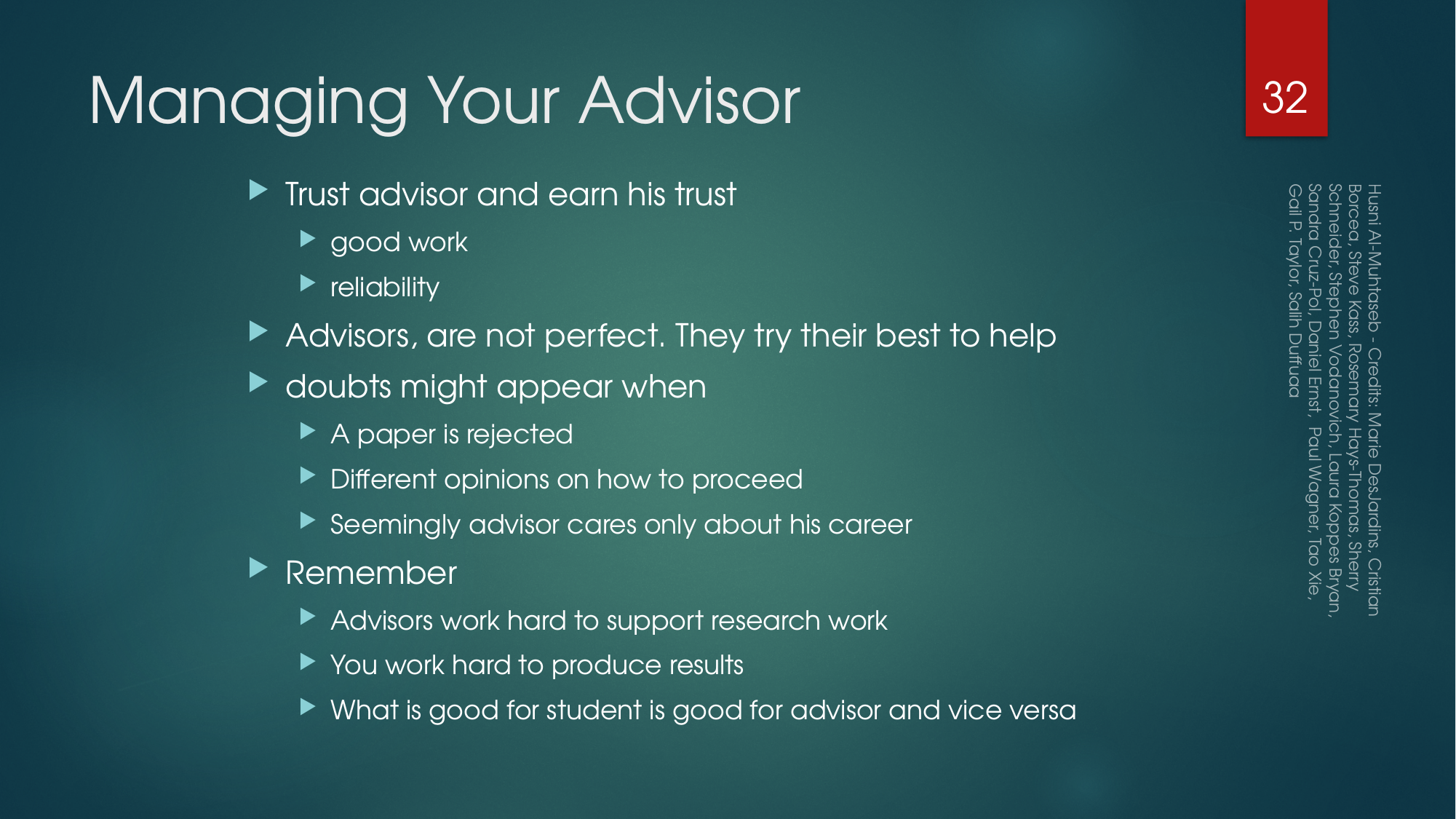

32
# Managing Your Advisor
Trust advisor and earn his trust
good work
reliability
Advisors, are not perfect. They try their best to help
doubts might appear when
A paper is rejected
Different opinions on how to proceed
Seemingly advisor cares only about his career
Remember
Advisors work hard to support research work
You work hard to produce results
What is good for student is good for advisor and vice versa
Husni Al-Muhtaseb - Credits: Marie DesJardins, Cristian Borcea, Steve Kass, Rosemary Hays-Thomas, Sherry Schneider, Stephen Vodanovich, Laura Koppes Bryan, Sandra Cruz-Pol, Daniel Ernst,  Paul Wagner, Tao Xie, Gail P. Taylor, Salih Duffuaa